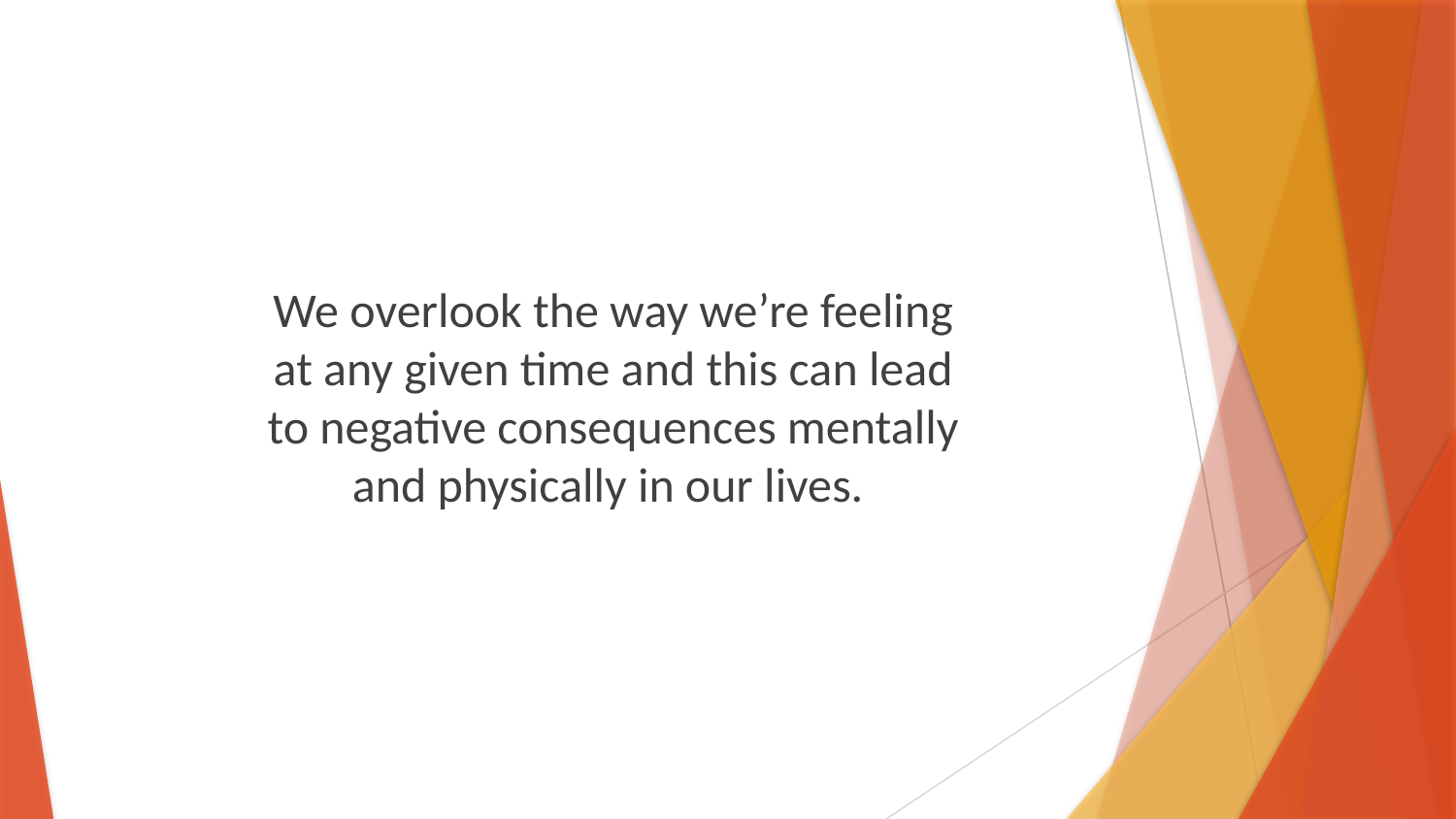

We overlook the way we’re feeling at any given time and this can lead to negative consequences mentally and physically in our lives.